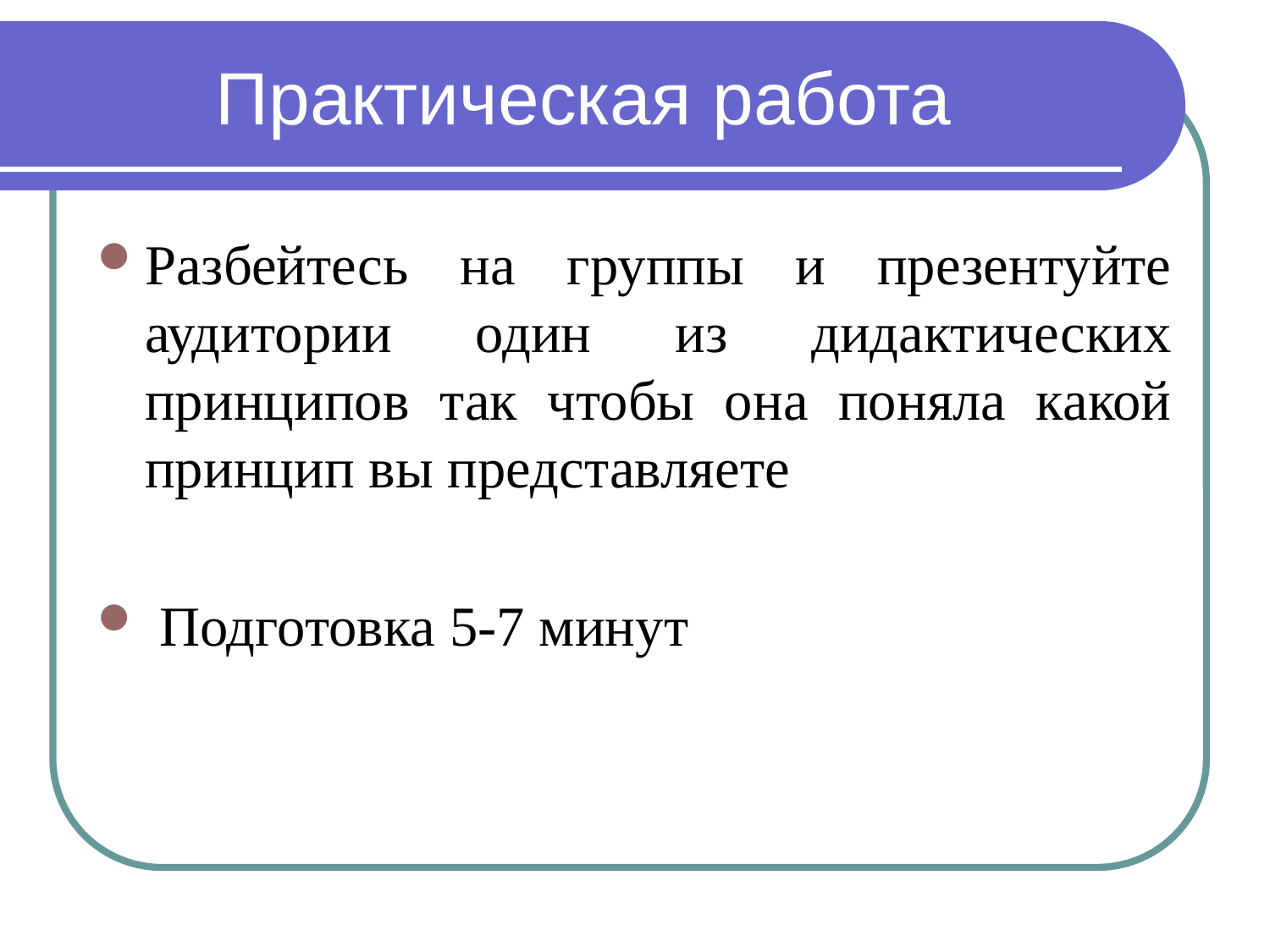

# Практическая работа
Разбейтесь на группы и презентуйте аудитории один из дидактических принципов так чтобы она поняла какой принцип вы представляете

 Подготовка 5-7 минут